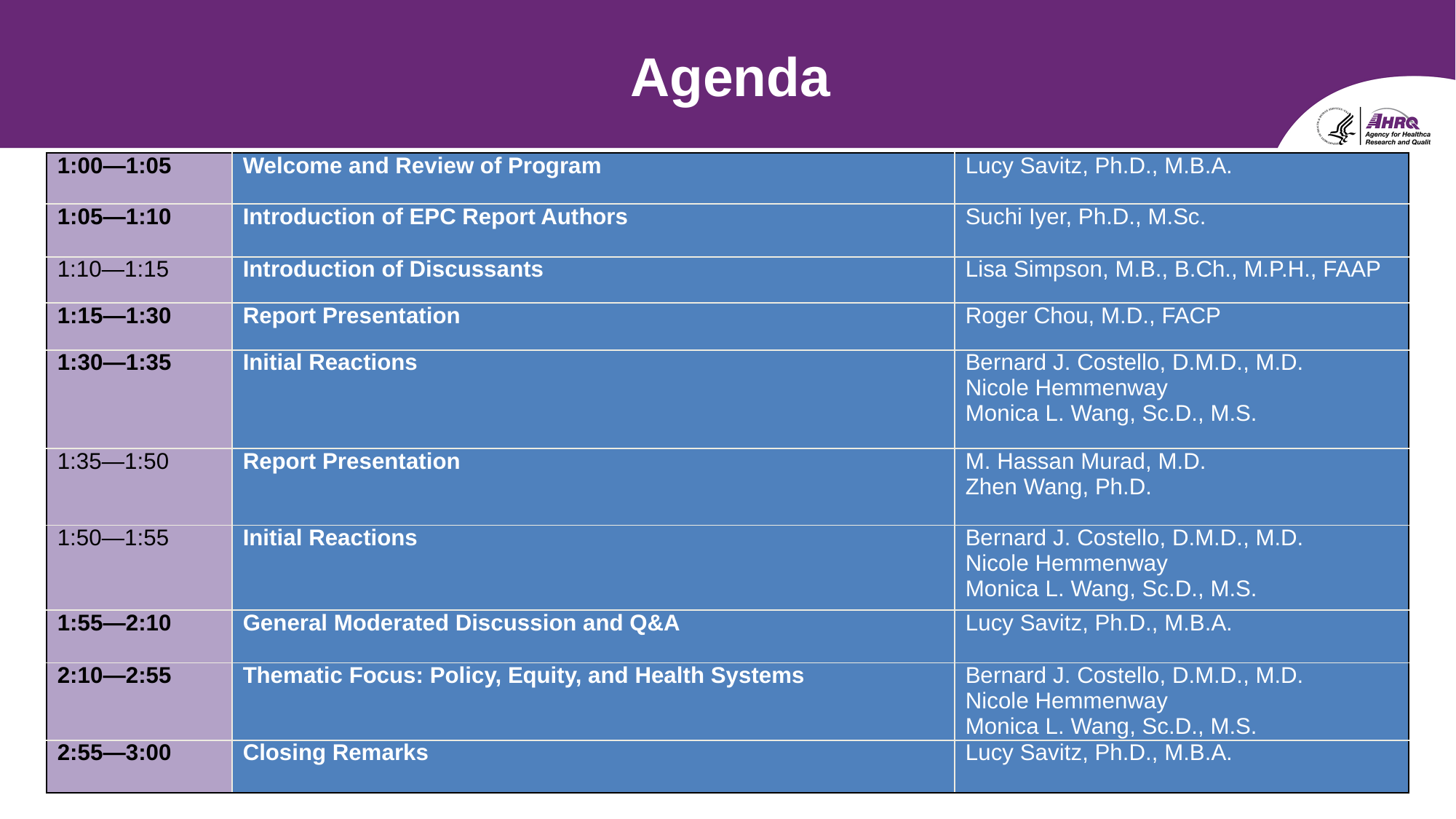

# Agenda
| 1:00—1:05 | Welcome and Review of Program | Lucy Savitz, Ph.D., M.B.A. |
| --- | --- | --- |
| 1:05—1:10 | Introduction of EPC Report Authors | Suchi Iyer, Ph.D., M.Sc. |
| 1:10—1:15 | Introduction of Discussants | Lisa Simpson, M.B., B.Ch., M.P.H., FAAP |
| 1:15—1:30 | Report Presentation | Roger Chou, M.D., FACP |
| 1:30—1:35 | Initial Reactions | Bernard J. Costello, D.M.D., M.D. Nicole Hemmenway Monica L. Wang, Sc.D., M.S. |
| 1:35—1:50 | Report Presentation | M. Hassan Murad, M.D. Zhen Wang, Ph.D. |
| 1:50—1:55 | Initial Reactions | Bernard J. Costello, D.M.D., M.D. Nicole Hemmenway Monica L. Wang, Sc.D., M.S. |
| 1:55—2:10 | General Moderated Discussion and Q&A | Lucy Savitz, Ph.D., M.B.A. |
| 2:10—2:55 | Thematic Focus: Policy, Equity, and Health Systems | Bernard J. Costello, D.M.D., M.D. Nicole Hemmenway Monica L. Wang, Sc.D., M.S. |
| 2:55—3:00 | Closing Remarks | Lucy Savitz, Ph.D., M.B.A. |